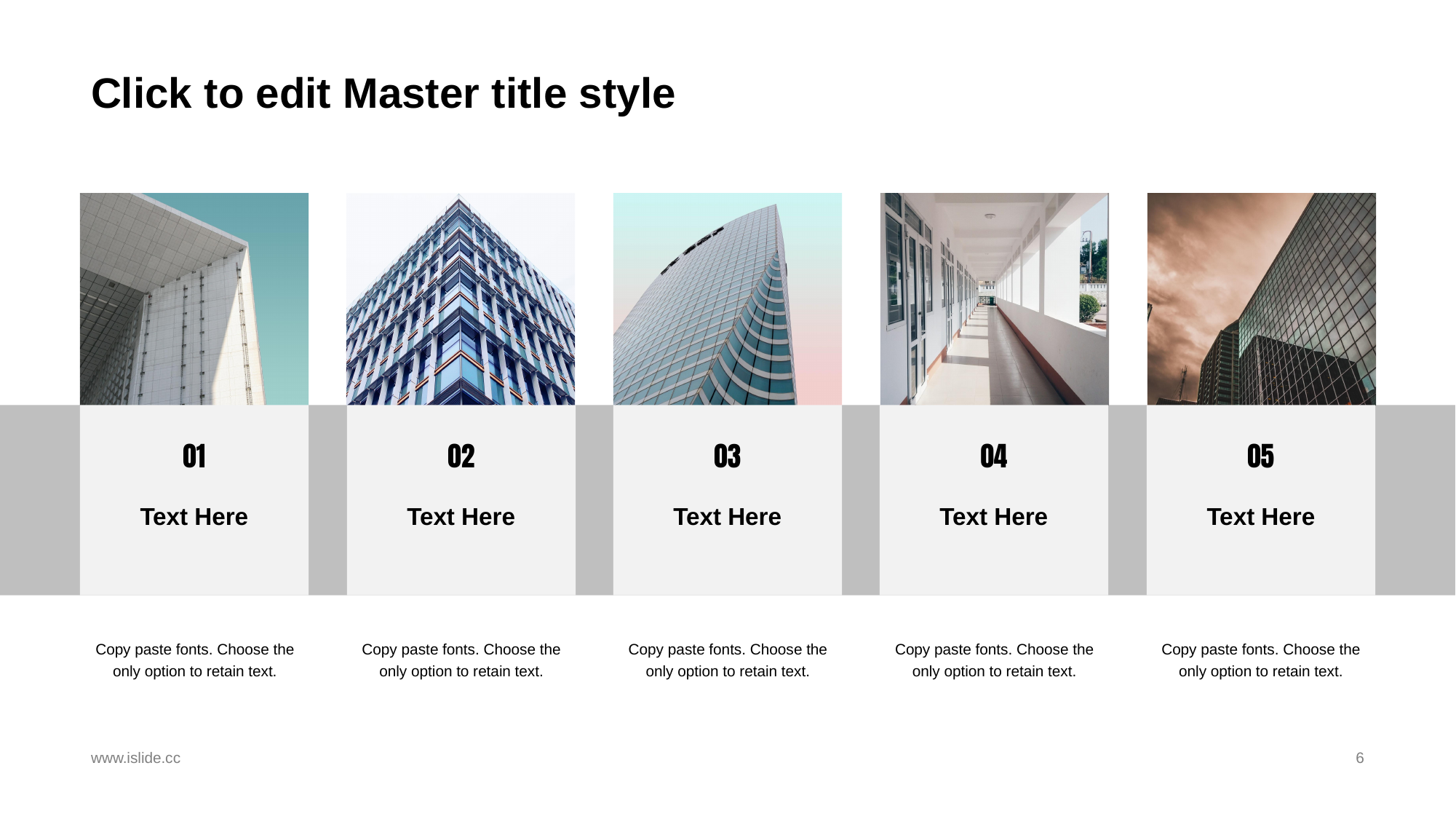

# Click to edit Master title style

01
Text Here

02
Text Here

03
Text Here

04
Text Here

05
Text Here

Copy paste fonts. Choose the only option to retain text.
Copy paste fonts. Choose the only option to retain text.
Copy paste fonts. Choose the only option to retain text.
Copy paste fonts. Choose the only option to retain text.
Copy paste fonts. Choose the only option to retain text.
www.islide.cc
6